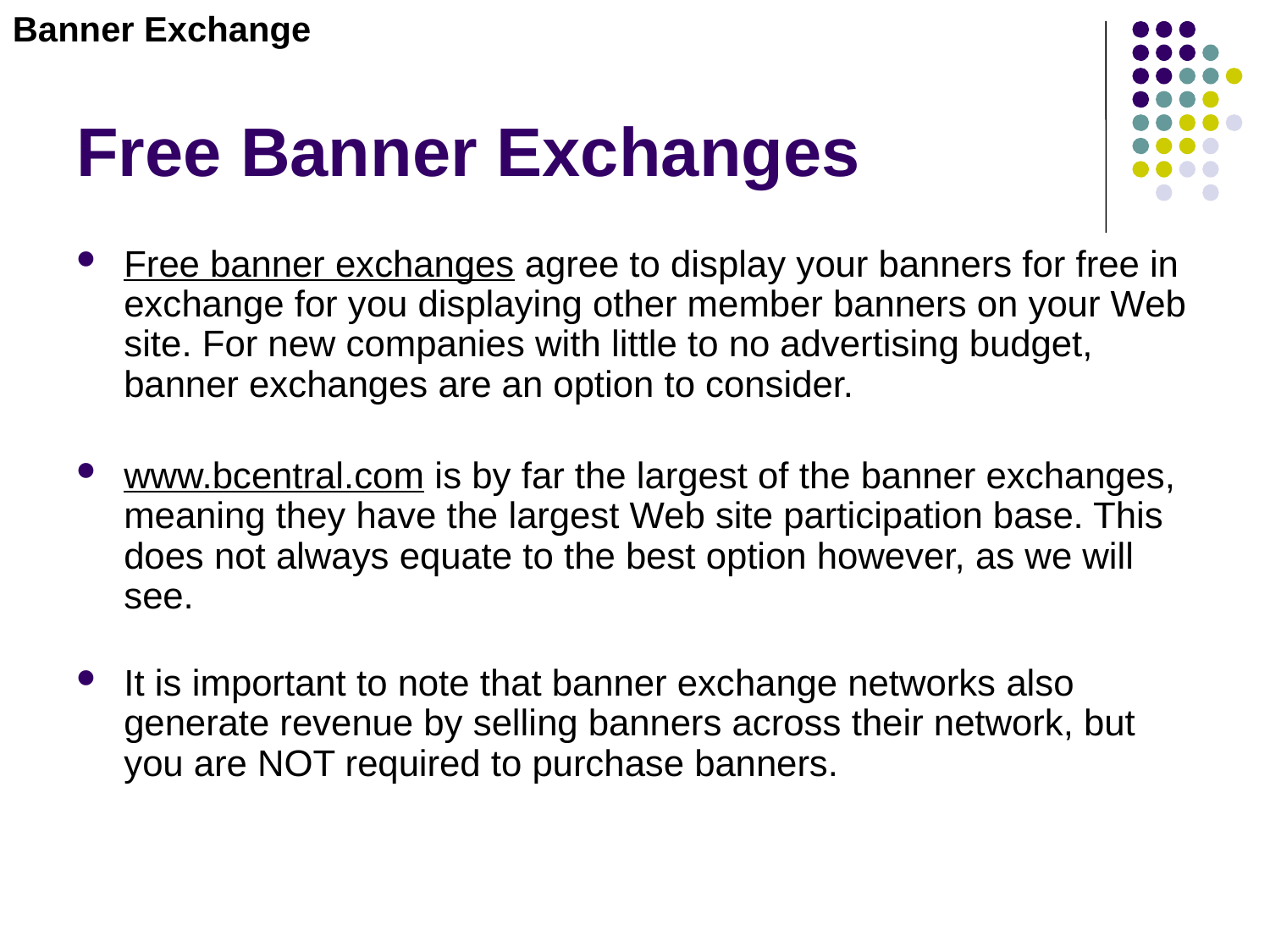

Banner Exchange
# Free Banner Exchanges
Free banner exchanges agree to display your banners for free in exchange for you displaying other member banners on your Web site. For new companies with little to no advertising budget, banner exchanges are an option to consider.
www.bcentral.com is by far the largest of the banner exchanges, meaning they have the largest Web site participation base. This does not always equate to the best option however, as we will see.
It is important to note that banner exchange networks also generate revenue by selling banners across their network, but you are NOT required to purchase banners.